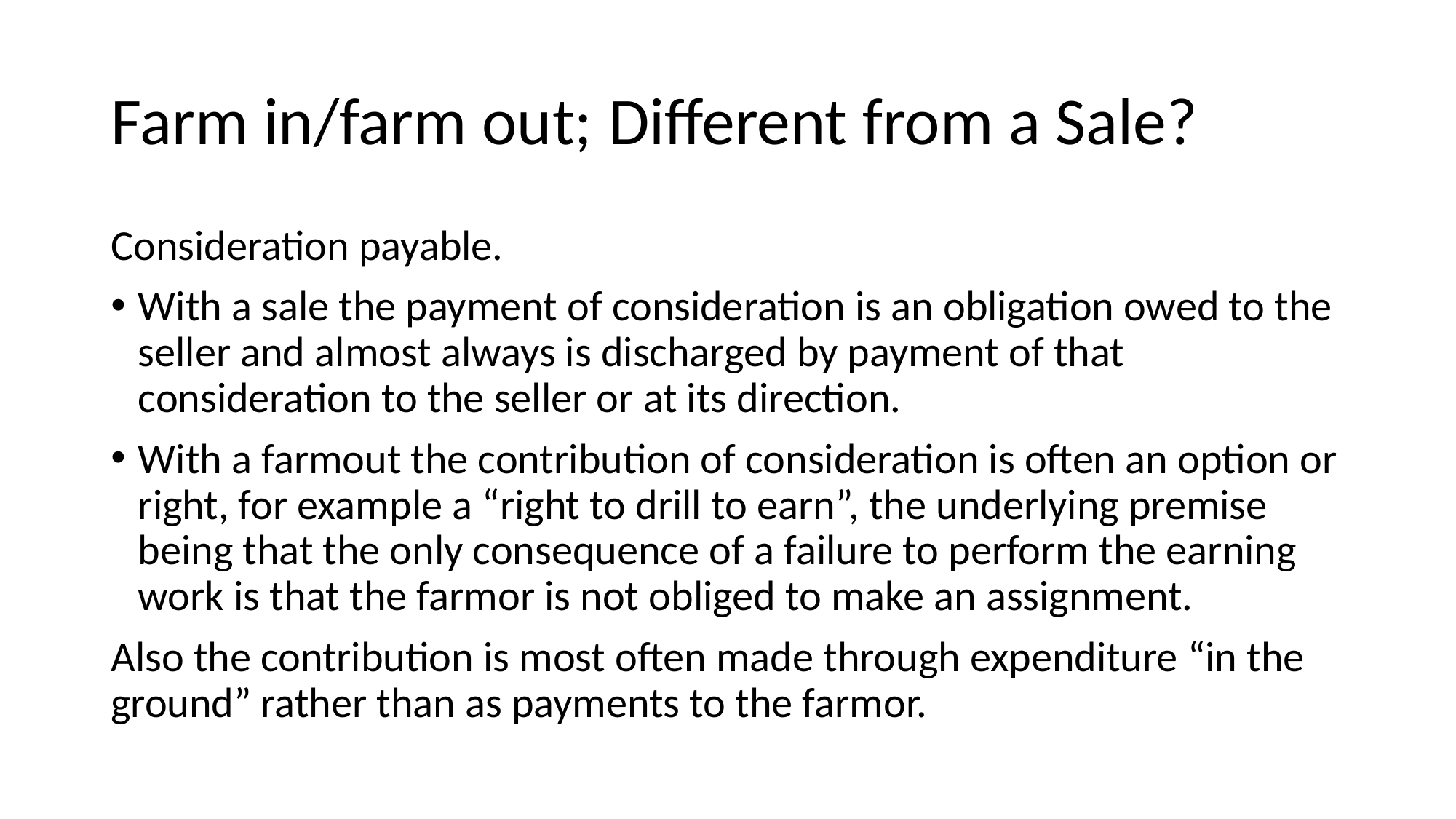

# Farm in/farm out; Different from a Sale?
Consideration payable.
With a sale the payment of consideration is an obligation owed to the seller and almost always is discharged by payment of that consideration to the seller or at its direction.
With a farmout the contribution of consideration is often an option or right, for example a “right to drill to earn”, the underlying premise being that the only consequence of a failure to perform the earning work is that the farmor is not obliged to make an assignment.
Also the contribution is most often made through expenditure “in the ground” rather than as payments to the farmor.